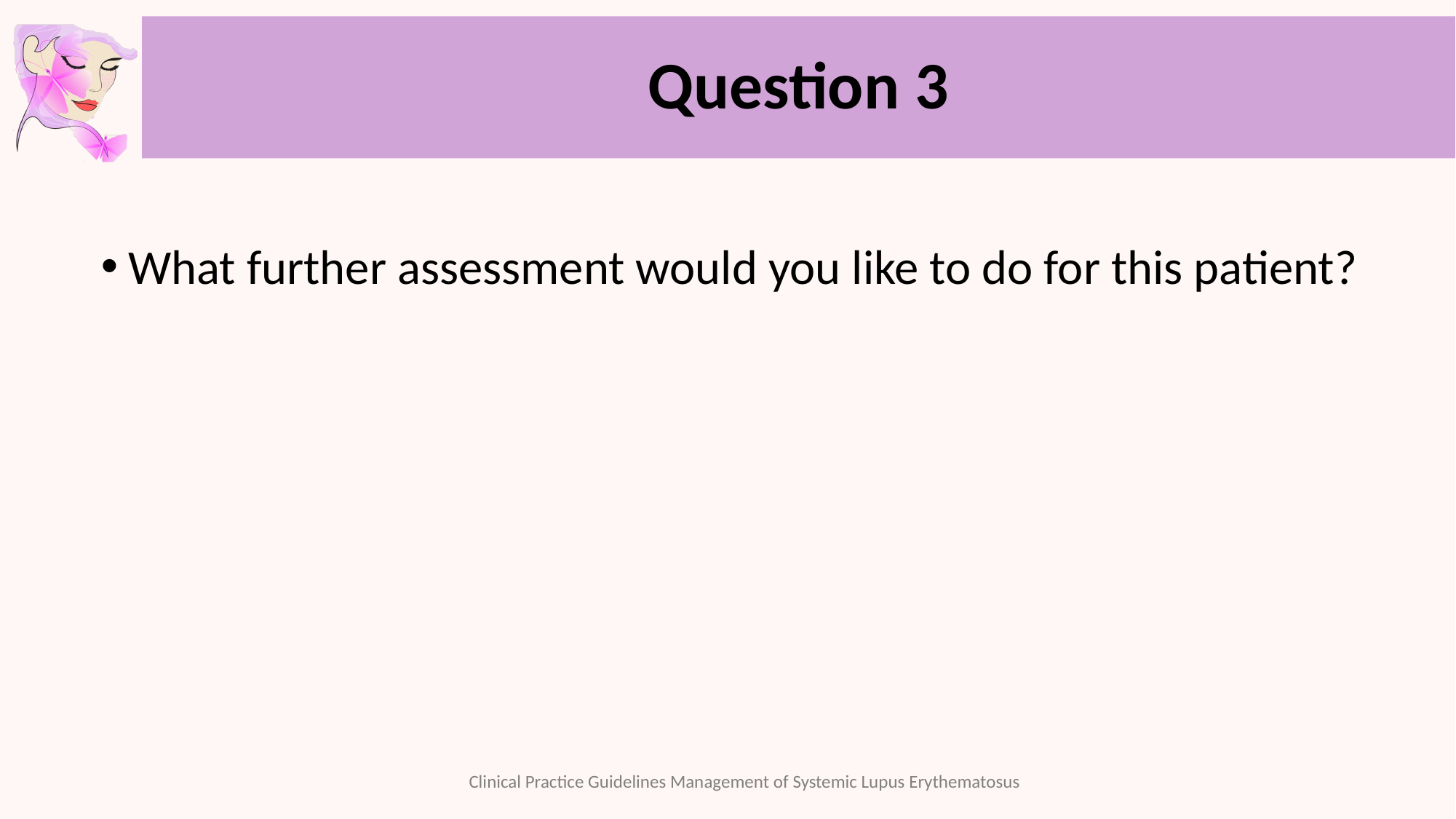

# Question 3
What further assessment would you like to do for this patient?